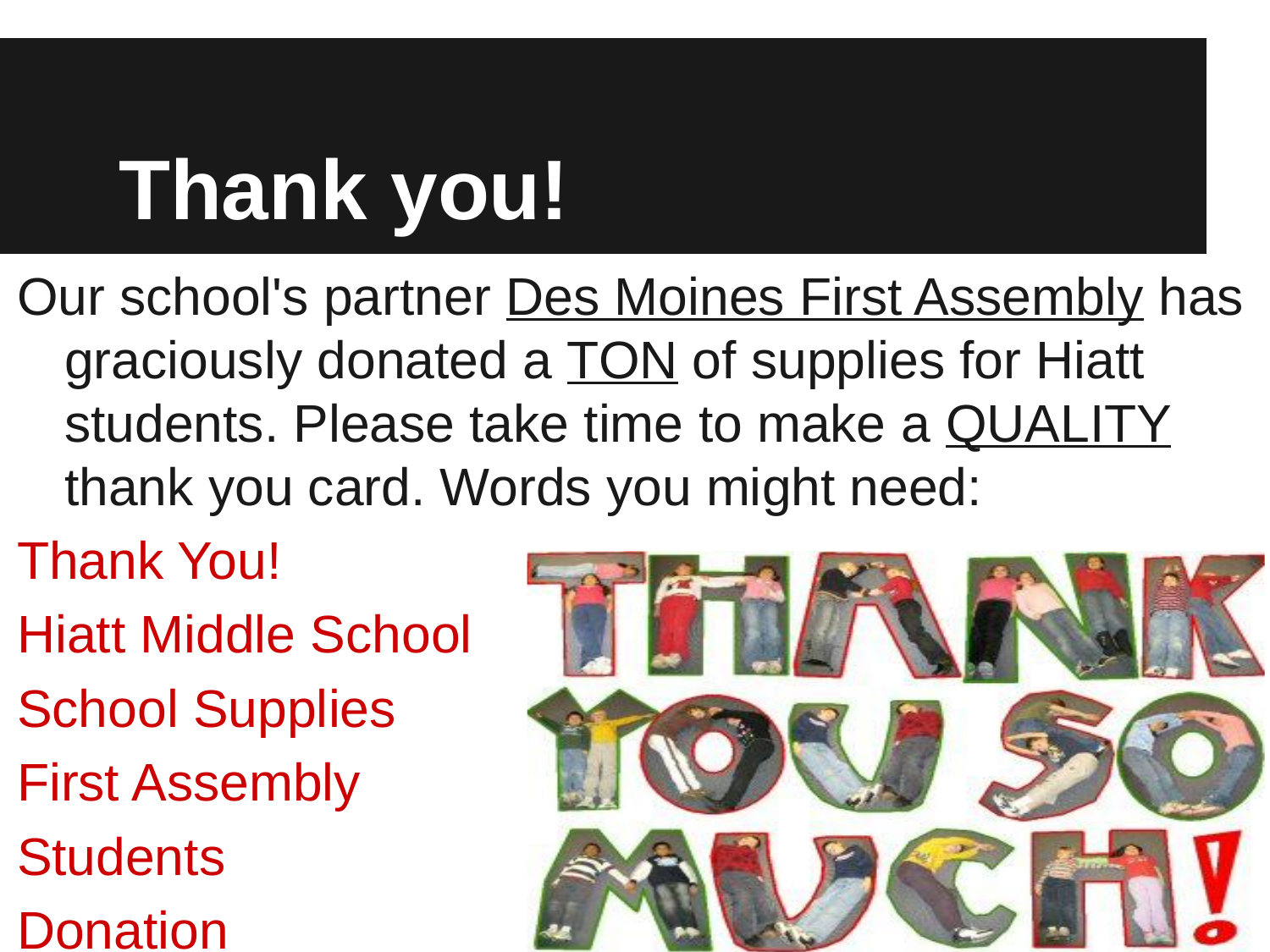

# Thank you!
Our school's partner Des Moines First Assembly has graciously donated a TON of supplies for Hiatt students. Please take time to make a QUALITY thank you card. Words you might need:
Thank You!
Hiatt Middle School
School Supplies
First Assembly
Students
Donation